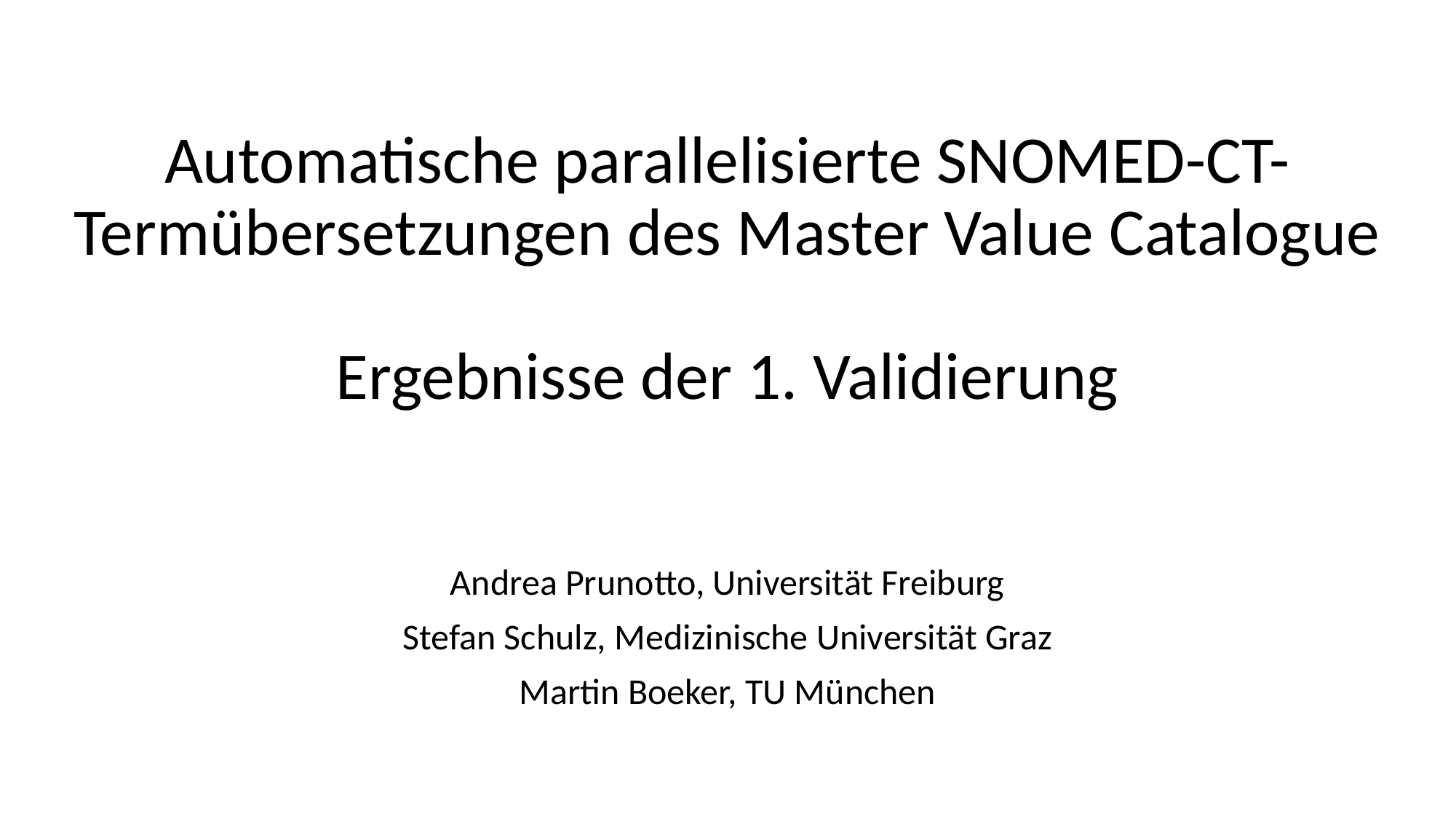

# Automatische parallelisierte SNOMED-CT- Termübersetzungen des Master Value Catalogue Ergebnisse der 1. Validierung
Andrea Prunotto, Universität Freiburg
Stefan Schulz, Medizinische Universität Graz
Martin Boeker, TU München